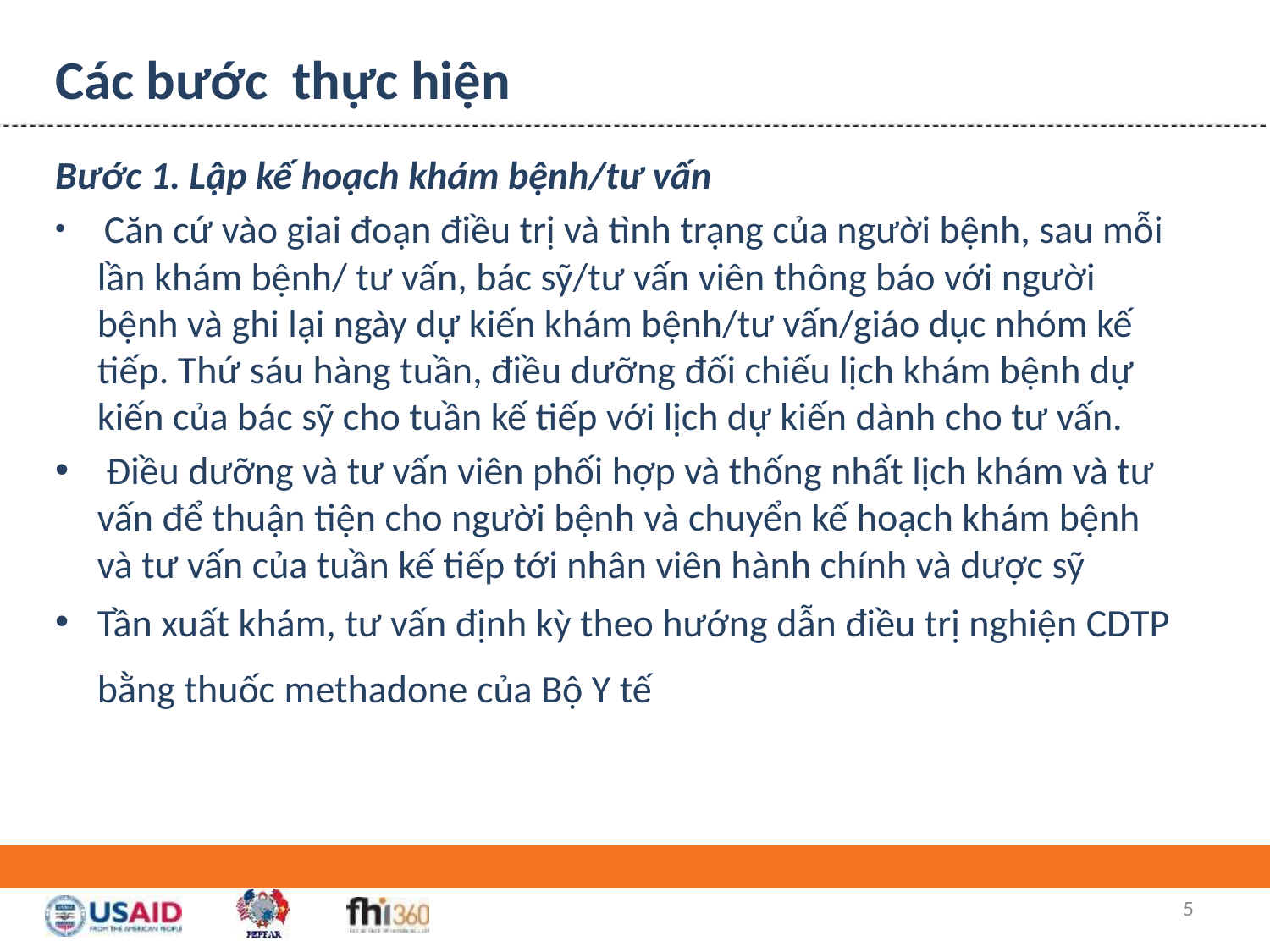

# Các bước  thực hiện
Bước 1. Lập kế hoạch khám bệnh/tư vấn
 Căn cứ vào giai đoạn điều trị và tình trạng của người bệnh, sau mỗi lần khám bệnh/ tư vấn, bác sỹ/tư vấn viên thông báo với người bệnh và ghi lại ngày dự kiến khám bệnh/tư vấn/giáo dục nhóm kế tiếp. Thứ sáu hàng tuần, điều dưỡng đối chiếu lịch khám bệnh dự kiến của bác sỹ cho tuần kế tiếp với lịch dự kiến dành cho tư vấn.
 Điều dưỡng và tư vấn viên phối hợp và thống nhất lịch khám và tư vấn để thuận tiện cho người bệnh và chuyển kế hoạch khám bệnh và tư vấn của tuần kế tiếp tới nhân viên hành chính và dược sỹ
Tần xuất khám, tư vấn định kỳ theo hướng dẫn điều trị nghiện CDTP bằng thuốc methadone của Bộ Y tế

5